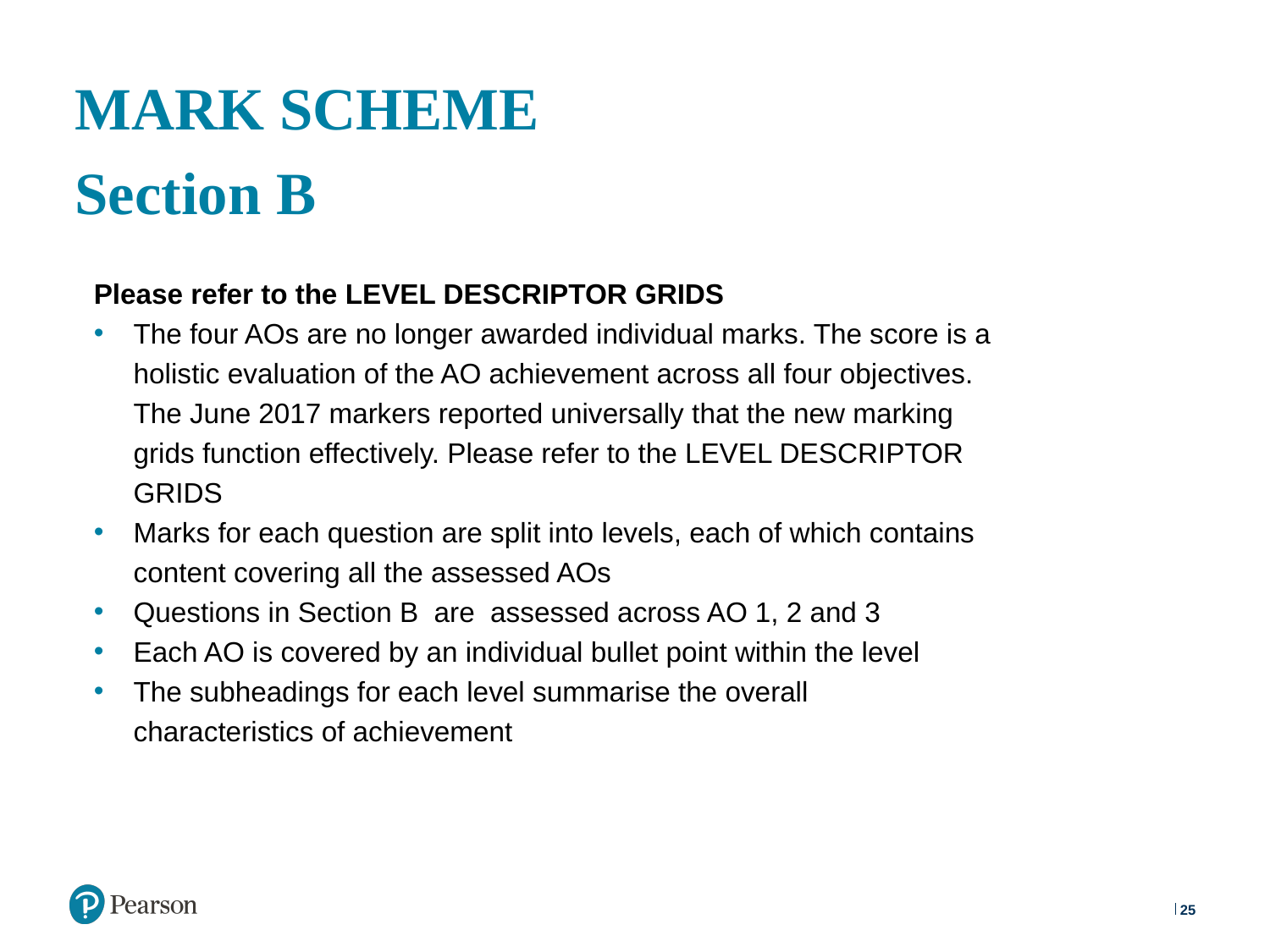

# MARK SCHEME Section B
Please refer to the LEVEL DESCRIPTOR GRIDS
The four AOs are no longer awarded individual marks. The score is a holistic evaluation of the AO achievement across all four objectives. The June 2017 markers reported universally that the new marking grids function effectively. Please refer to the LEVEL DESCRIPTOR GRIDS
Marks for each question are split into levels, each of which contains content covering all the assessed AOs
Questions in Section B  are  assessed across AO 1, 2 and 3
Each AO is covered by an individual bullet point within the level
The subheadings for each level summarise the overall characteristics of achievement

25